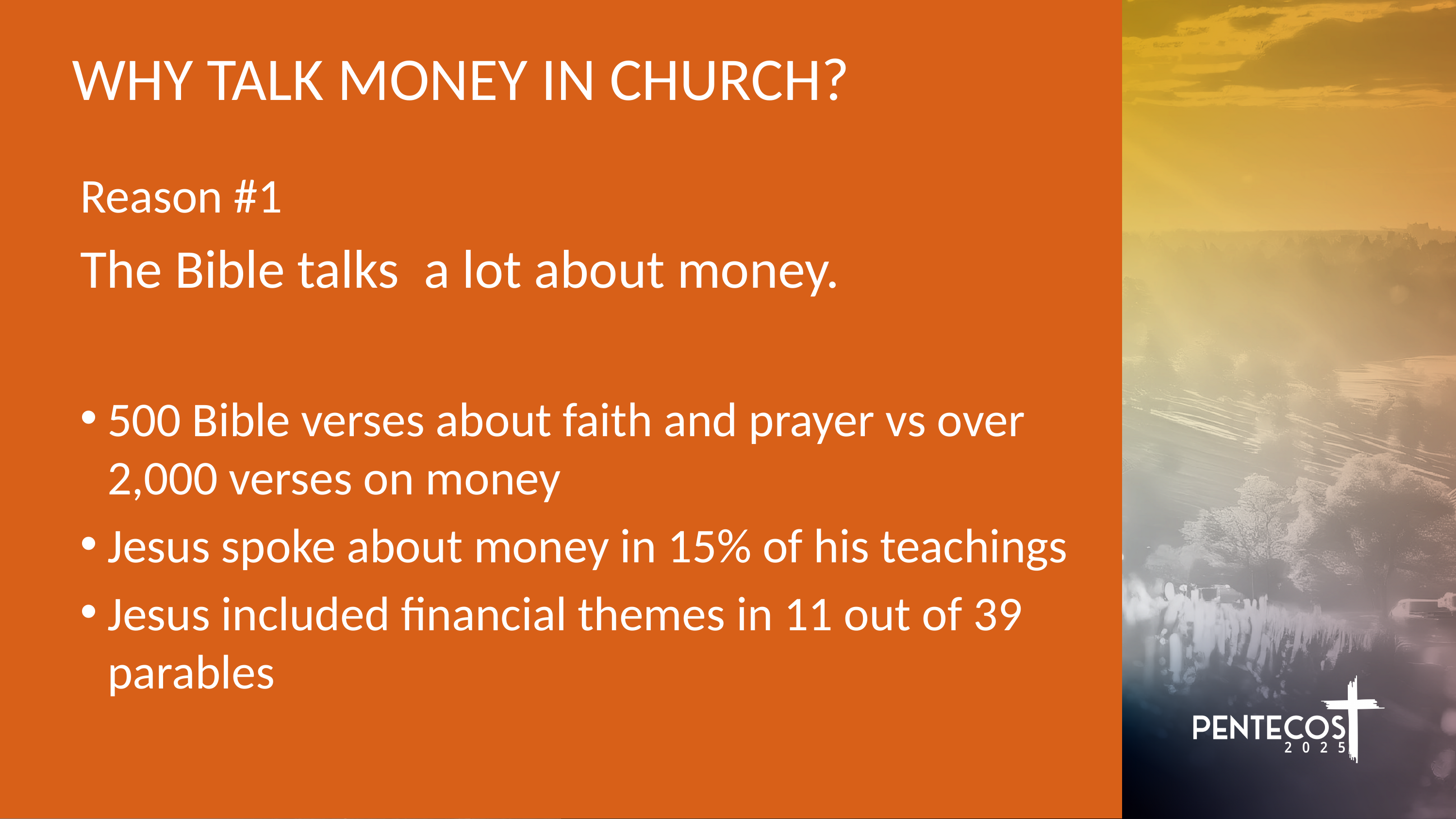

# WHY TALK MONEY IN CHURCH?
Reason #1
The Bible talks  a lot about money.

500 Bible verses about faith and prayer vs over 2,000 verses on money
Jesus spoke about money in 15% of his teachings
Jesus included financial themes in 11 out of 39 parables